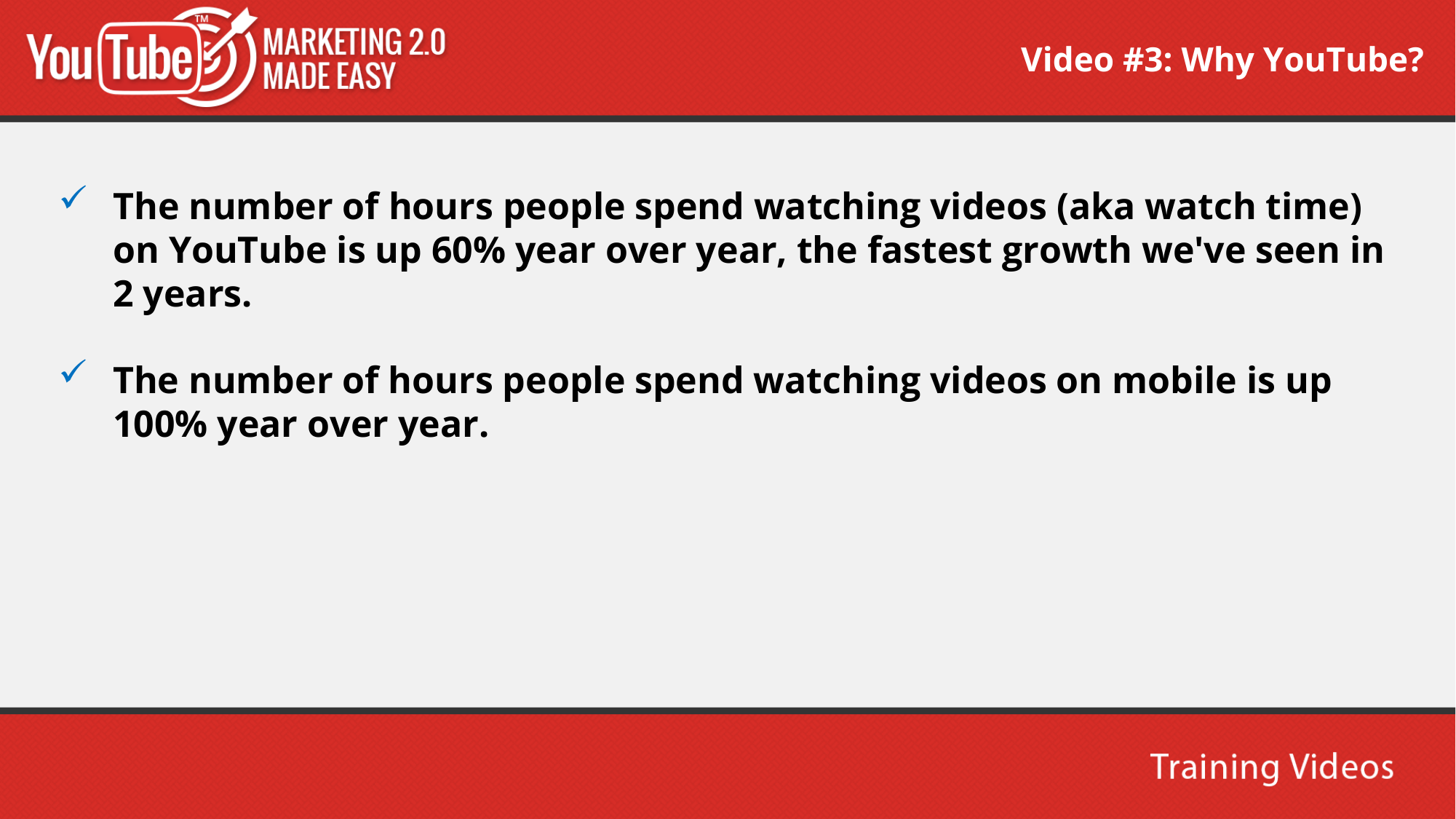

Video #3: Why YouTube?
The number of hours people spend watching videos (aka watch time) on YouTube is up 60% year over year, the fastest growth we've seen in 2 years.
The number of hours people spend watching videos on mobile is up 100% year over year.